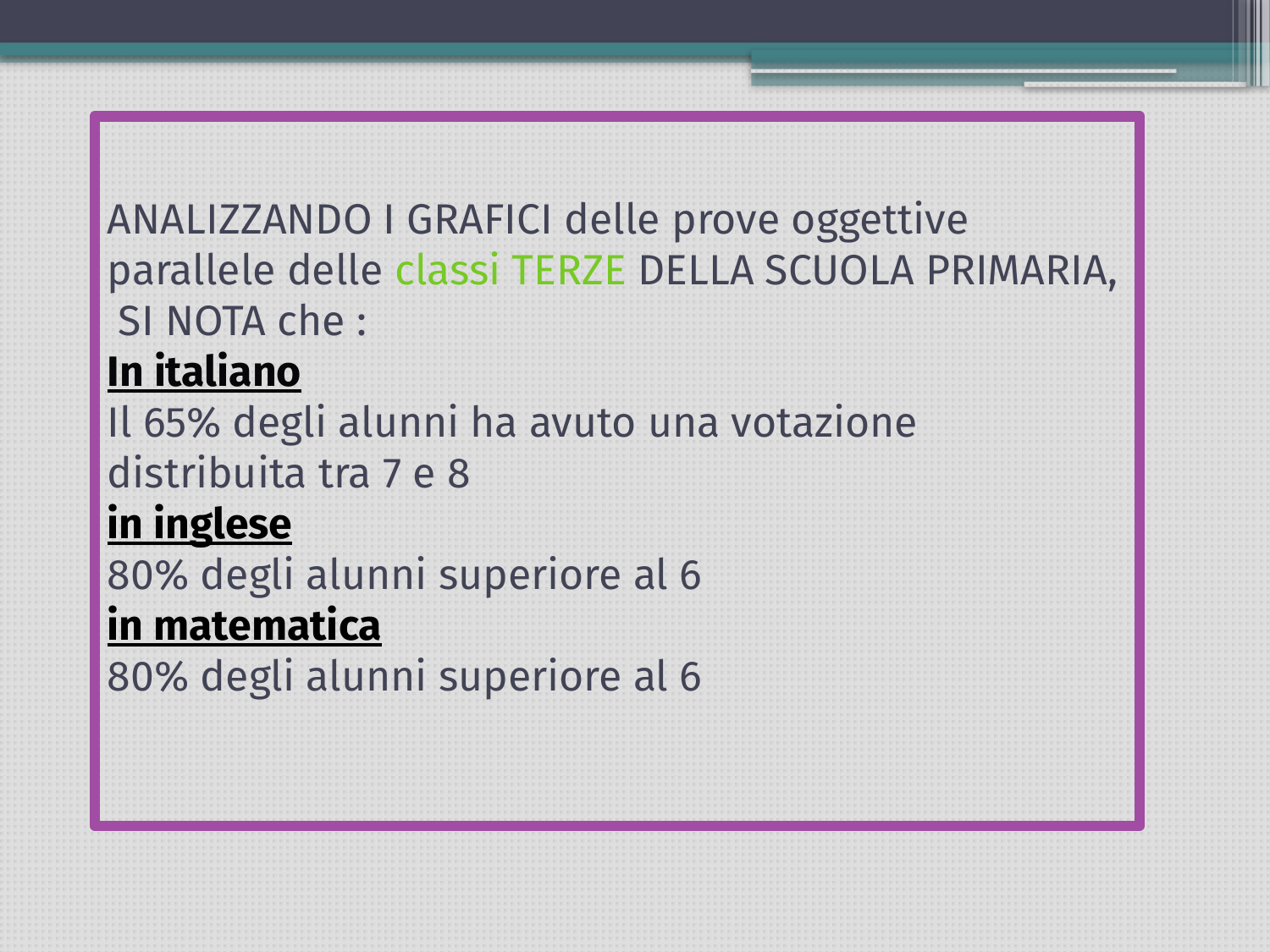

# ANALIZZANDO I GRAFICI delle prove oggettive parallele delle classi TERZE DELLA SCUOLA PRIMARIA,  SI NOTA che : In italiano Il 65% degli alunni ha avuto una votazione distribuita tra 7 e 8 in inglese 80% degli alunni superiore al 6 in matematica 80% degli alunni superiore al 6